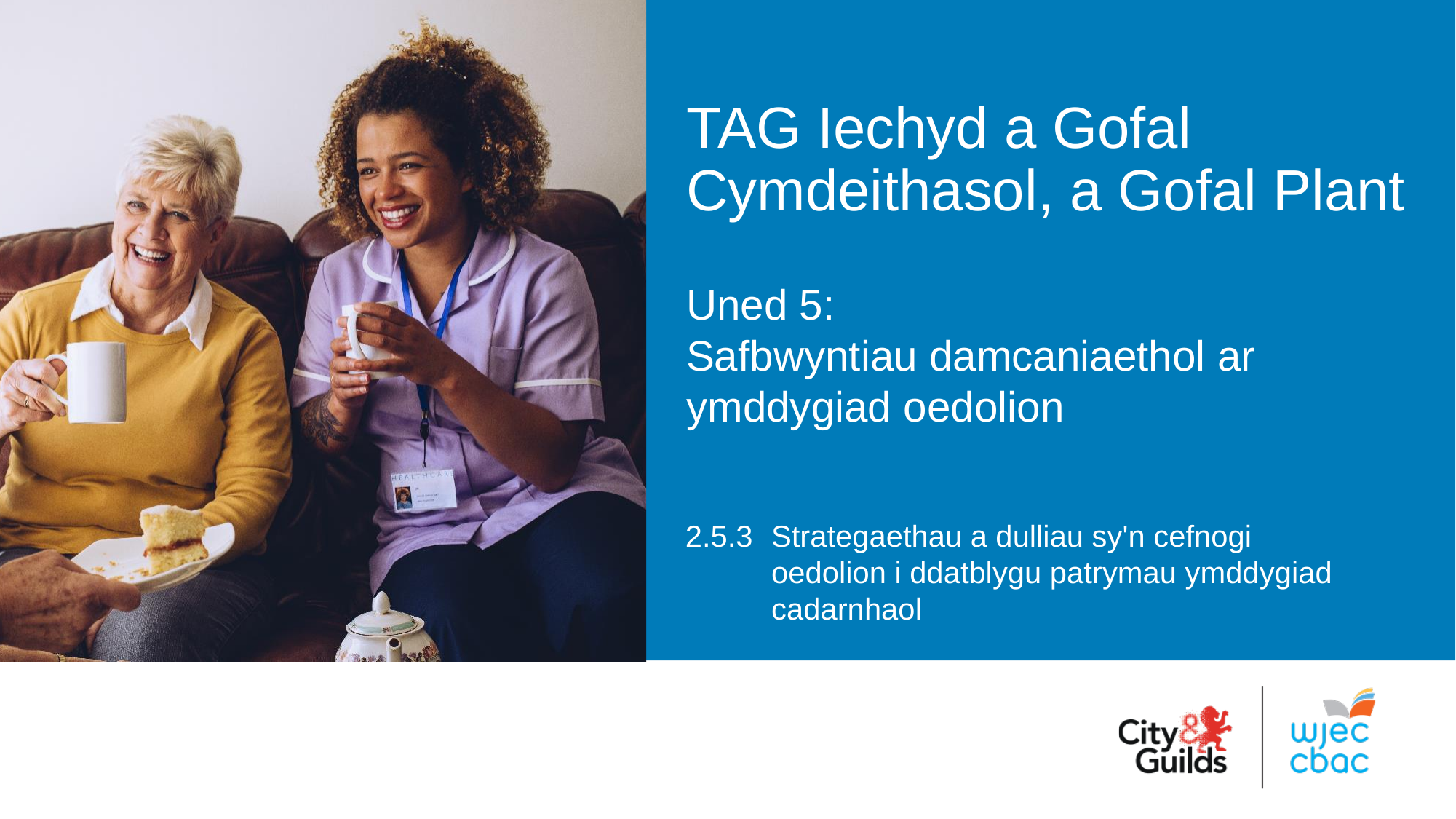

# TAG Iechyd a Gofal Cymdeithasol, a Gofal Plant
Uned 5:
Safbwyntiau damcaniaethol ar ymddygiad oedolion
2.5.3	Strategaethau a dulliau sy'n cefnogi oedolion i ddatblygu patrymau ymddygiad cadarnhaol